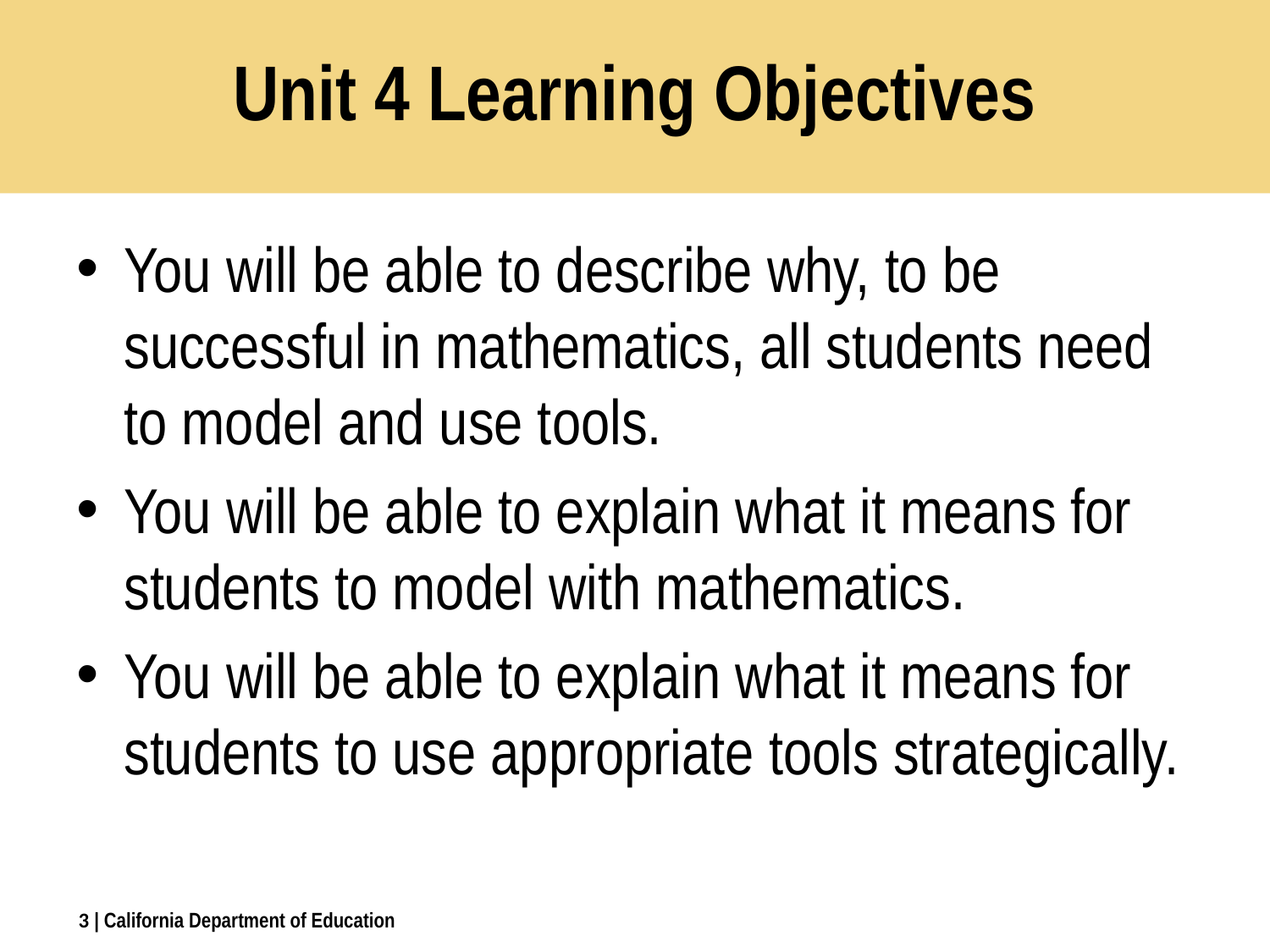

# Unit 4 Learning Objectives
You will be able to describe why, to be successful in mathematics, all students need to model and use tools.
You will be able to explain what it means for students to model with mathematics.
You will be able to explain what it means for students to use appropriate tools strategically.
3
| California Department of Education